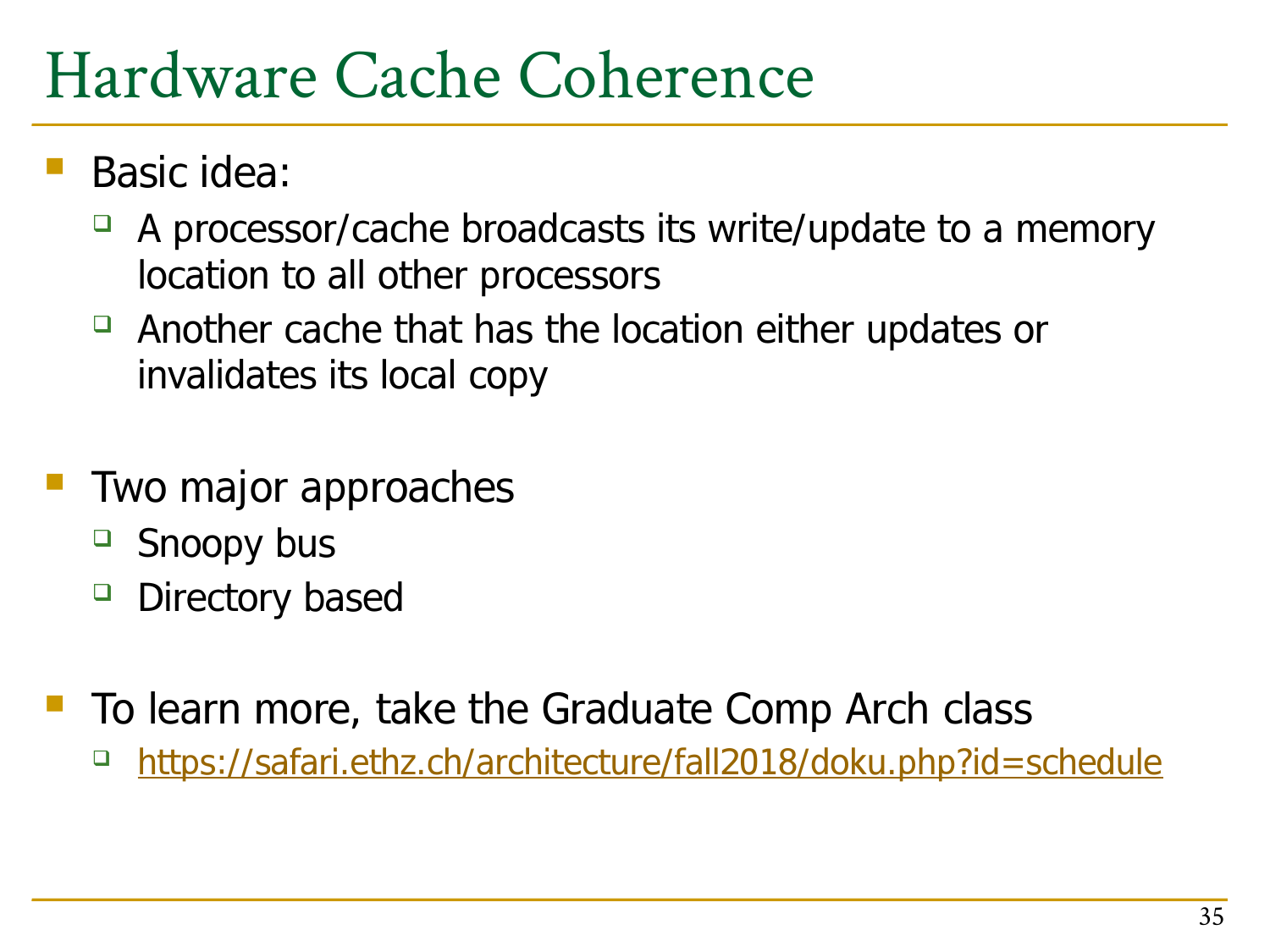

# Hardware Cache Coherence
Basic idea:
A processor/cache broadcasts its write/update to a memory location to all other processors
Another cache that has the location either updates or invalidates its local copy

Two major approaches
Snoopy bus
Directory based

To learn more, take the Graduate Comp Arch class
https://safari.ethz.ch/architecture/fall2018/doku.php?id=schedule

35